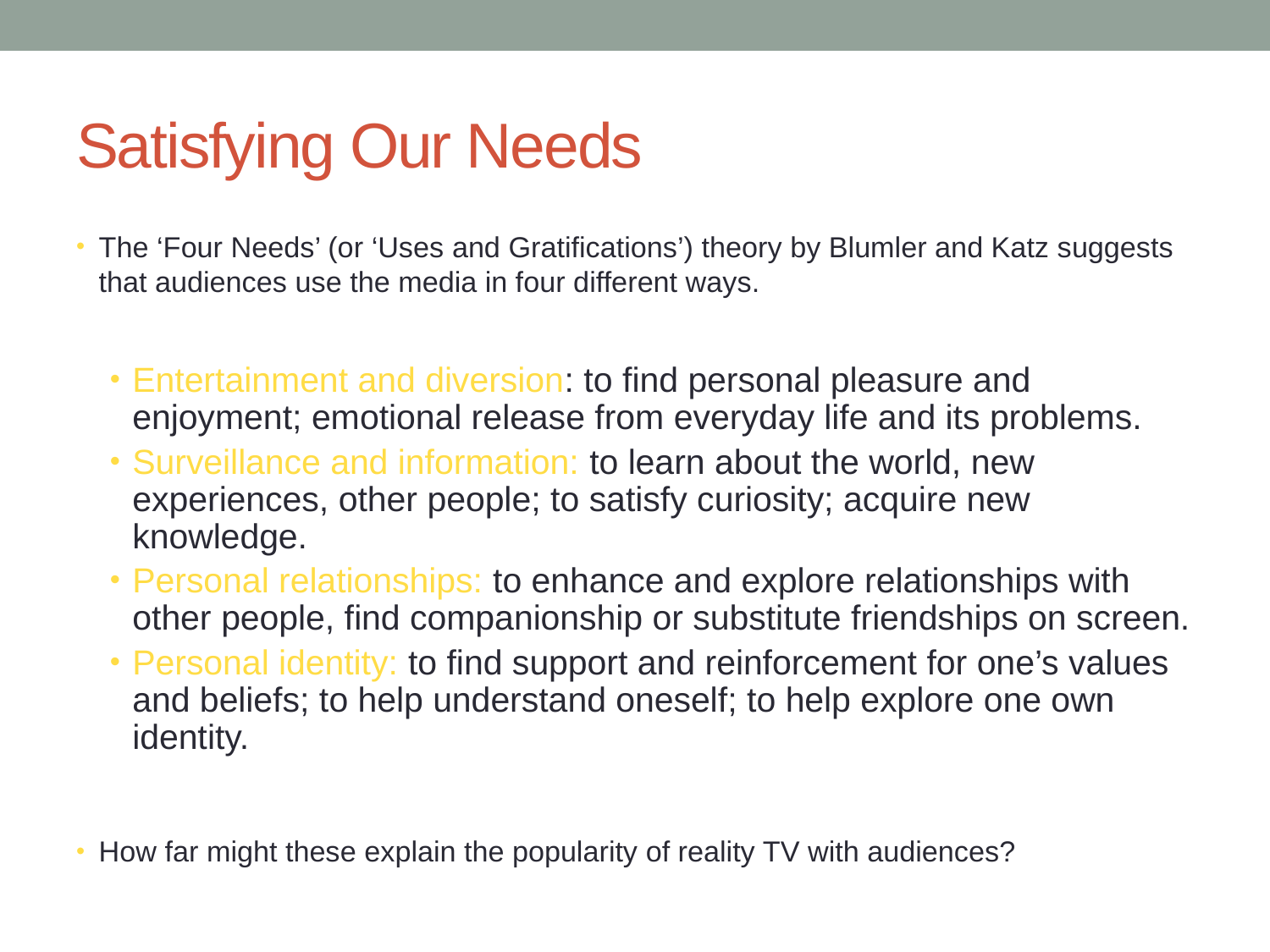

# Satisfying Our Needs
The ‘Four Needs’ (or ‘Uses and Gratifications’) theory by Blumler and Katz suggests that audiences use the media in four different ways.

Entertainment and diversion: to find personal pleasure and enjoyment; emotional release from everyday life and its problems.
Surveillance and information: to learn about the world, new experiences, other people; to satisfy curiosity; acquire new knowledge.
Personal relationships: to enhance and explore relationships with other people, find companionship or substitute friendships on screen.
Personal identity: to find support and reinforcement for one’s values and beliefs; to help understand oneself; to help explore one own identity.

How far might these explain the popularity of reality TV with audiences?